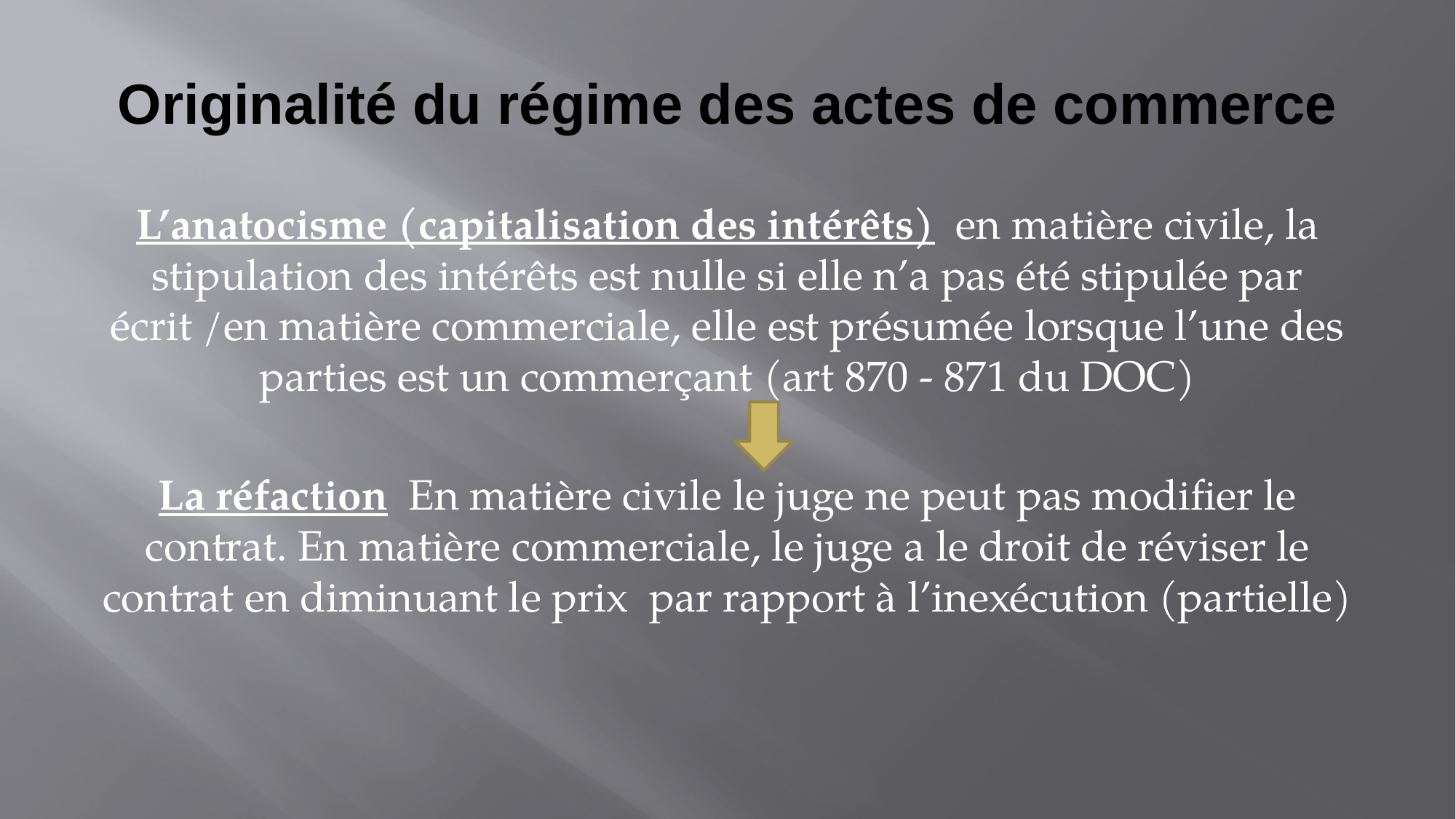

# Originalité du régime des actes de commerce
L’anatocisme (capitalisation des intérêts)  en matière civile, la stipulation des intérêts est nulle si elle n’a pas été stipulée par écrit /en matière commerciale, elle est présumée lorsque l’une des parties est un commerçant (art 870 - 871 du DOC)

La réfaction  En matière civile le juge ne peut pas modifier le contrat. En matière commerciale, le juge a le droit de réviser le contrat en diminuant le prix  par rapport à l’inexécution (partielle)